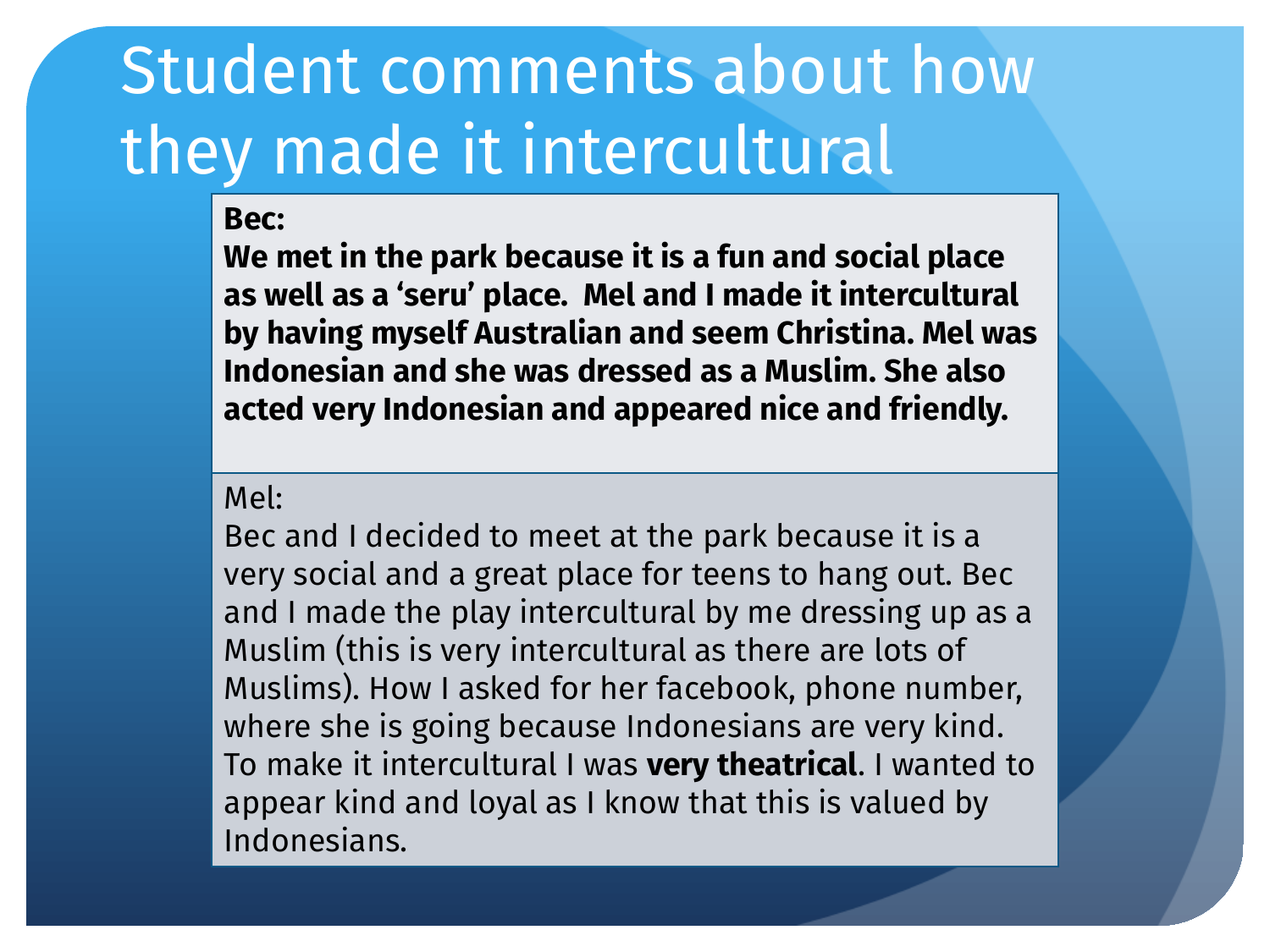

# Student comments about how they made it intercultural
| Bec: We met in the park because it is a fun and social place as well as a ‘seru’ place. Mel and I made it intercultural by having myself Australian and seem Christina. Mel was Indonesian and she was dressed as a Muslim. She also acted very Indonesian and appeared nice and friendly. |
| --- |
| Mel: Bec and I decided to meet at the park because it is a very social and a great place for teens to hang out. Bec and I made the play intercultural by me dressing up as a Muslim (this is very intercultural as there are lots of Muslims). How I asked for her facebook, phone number, where she is going because Indonesians are very kind. To make it intercultural I was very theatrical. I wanted to appear kind and loyal as I know that this is valued by Indonesians. |